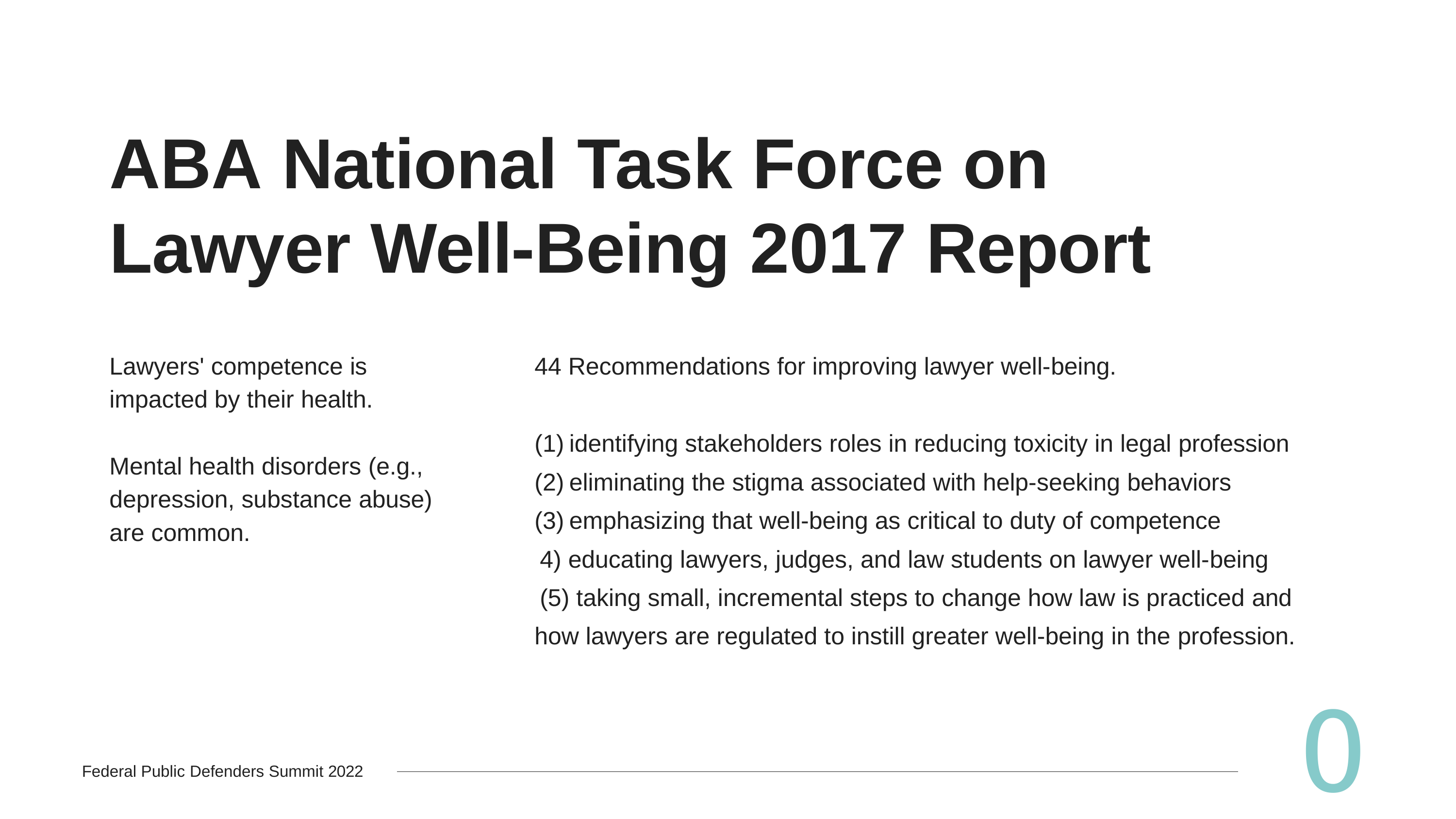

# ABA National Task Force on Lawyer Well-Being 2017 Report
Lawyers' competence is impacted by their health.
44 Recommendations for improving lawyer well-being.
identifying stakeholders roles in reducing toxicity in legal profession
eliminating the stigma associated with help-seeking behaviors
emphasizing that well-being as critical to duty of competence
4) educating lawyers, judges, and law students on lawyer well-being
(5) taking small, incremental steps to change how law is practiced and how lawyers are regulated to instill greater well-being in the profession.
Mental health disorders (e.g., depression, substance abuse) are common.
04
Federal Public Defenders Summit 2022